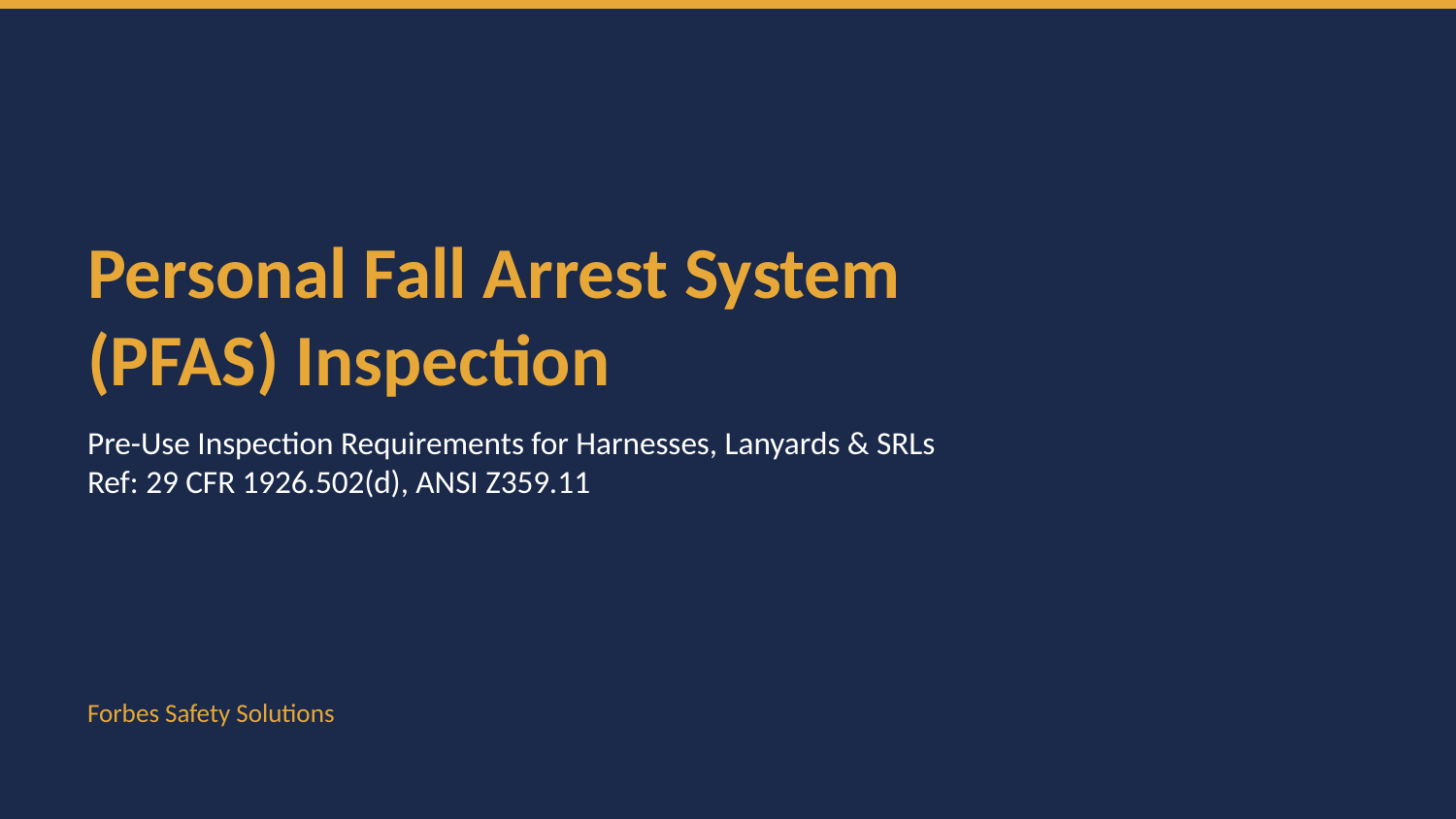

Personal Fall Arrest System
(PFAS) Inspection
Pre-Use Inspection Requirements for Harnesses, Lanyards & SRLs
Ref: 29 CFR 1926.502(d), ANSI Z359.11
Forbes Safety Solutions